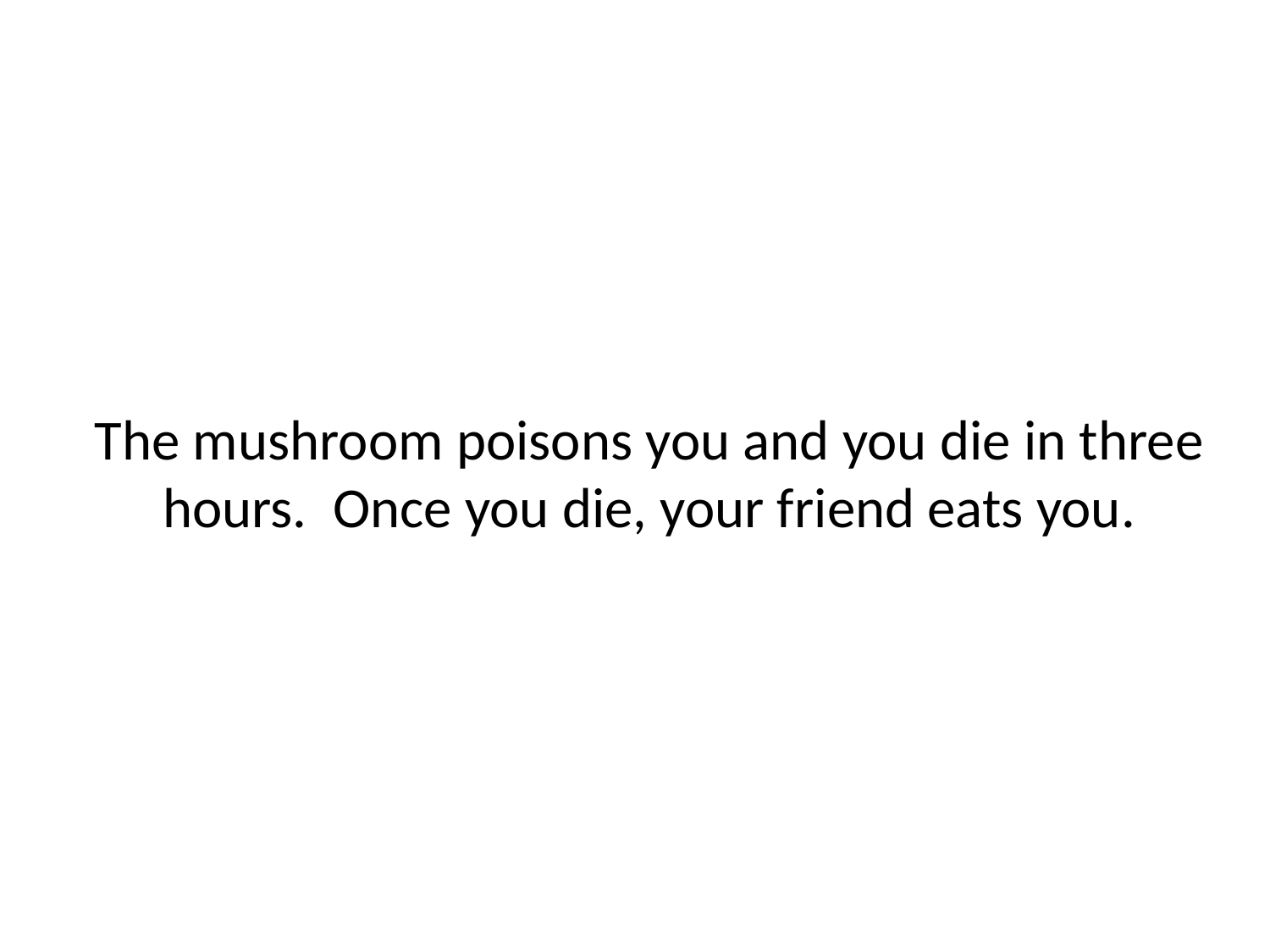

# The mushroom poisons you and you die in three hours.  Once you die, your friend eats you.